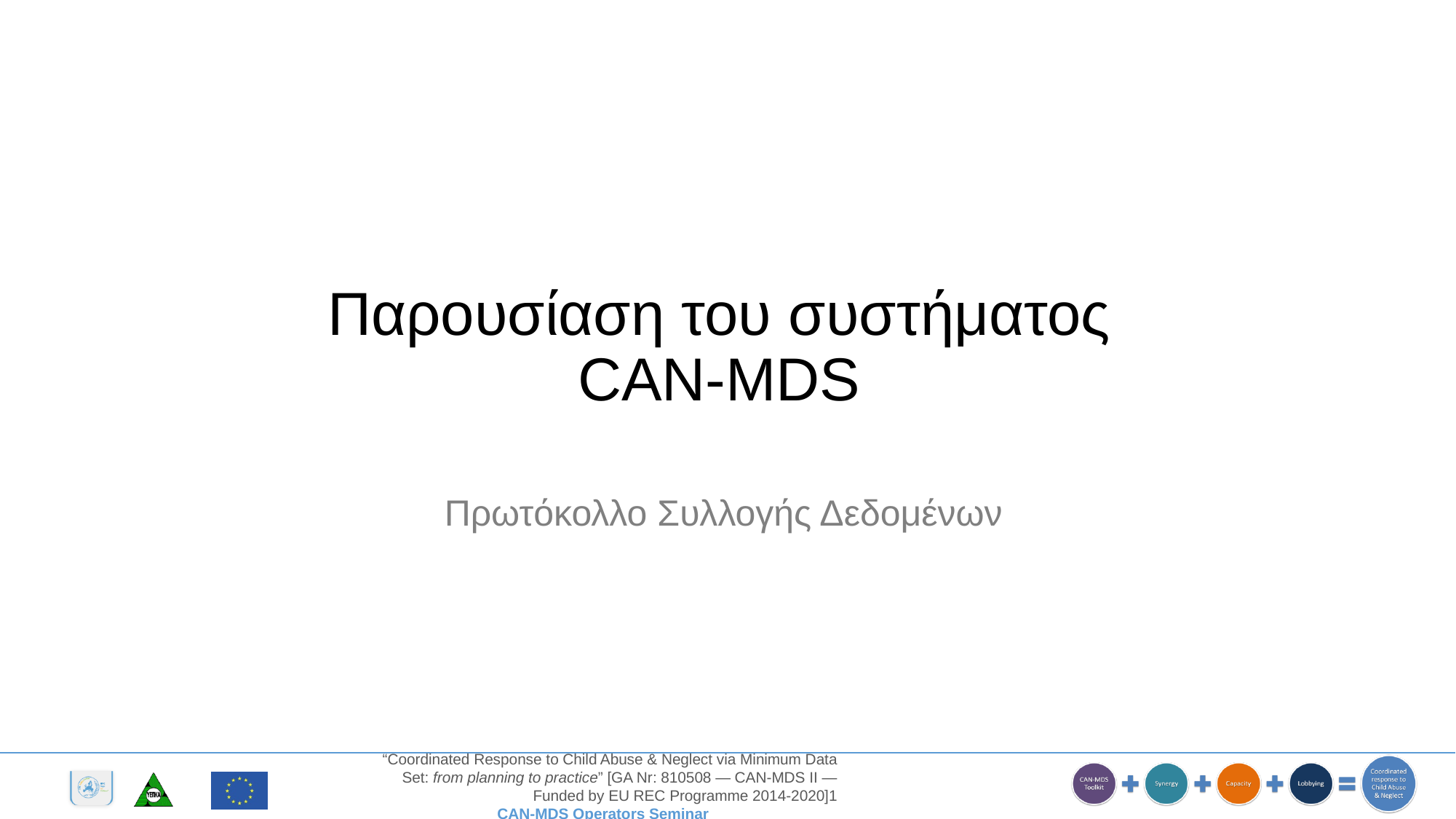

# Παρουσίαση του συστήματος CAN-MDS

Πρωτόκολλο Συλλογής Δεδομένων